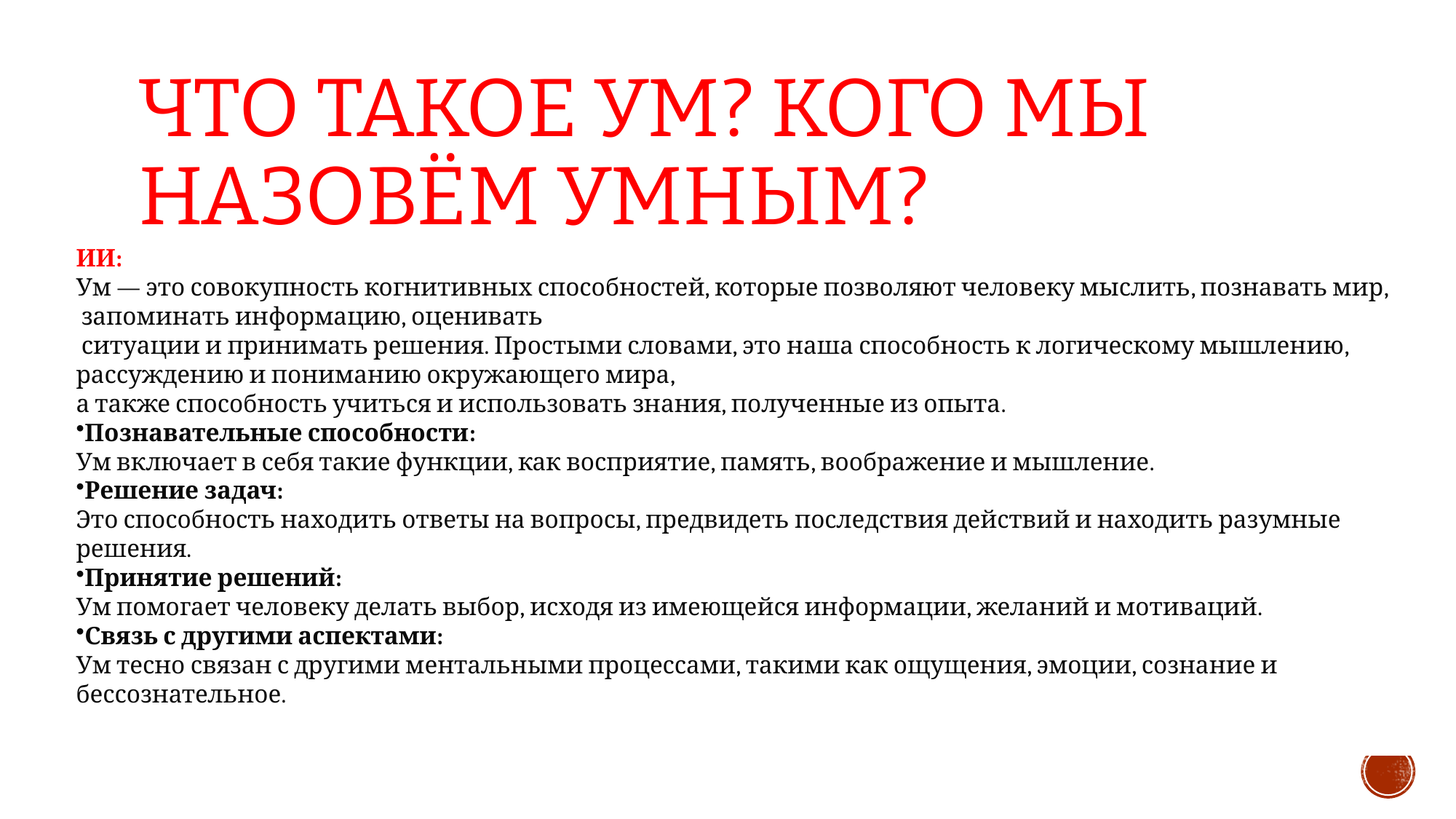

# Что такое УМ? Кого мы назовём умным?
ИИ:
Ум — это совокупность когнитивных способностей, которые позволяют человеку мыслить, познавать мир,
 запоминать информацию, оценивать
 ситуации и принимать решения. Простыми словами, это наша способность к логическому мышлению,
рассуждению и пониманию окружающего мира,
а также способность учиться и использовать знания, полученные из опыта.
Познавательные способности:
Ум включает в себя такие функции, как восприятие, память, воображение и мышление.
Решение задач:
Это способность находить ответы на вопросы, предвидеть последствия действий и находить разумные решения.
Принятие решений:
Ум помогает человеку делать выбор, исходя из имеющейся информации, желаний и мотиваций.
Связь с другими аспектами:
Ум тесно связан с другими ментальными процессами, такими как ощущения, эмоции, сознание и бессознательное.